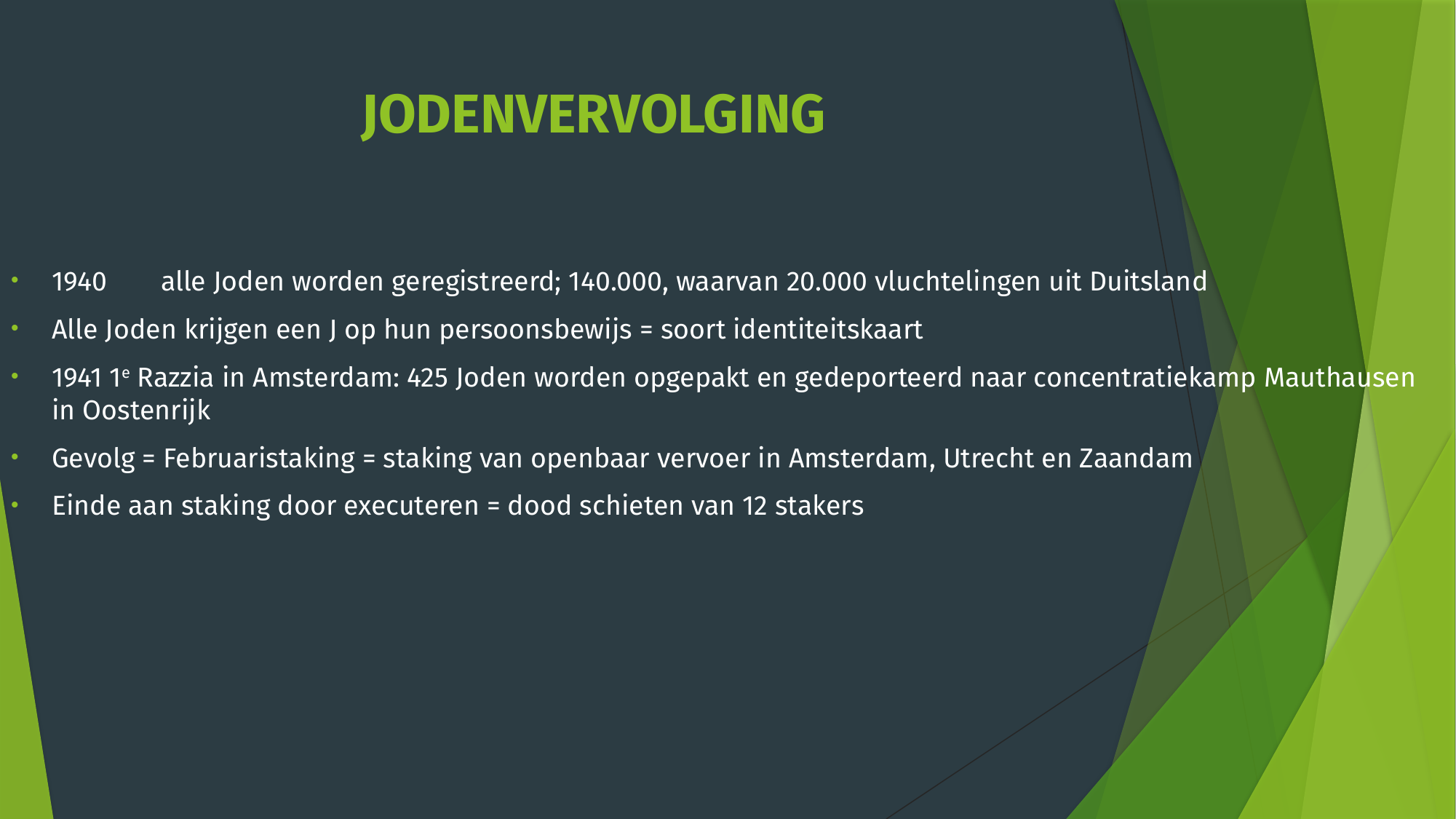

# JODENVERVOLGING
1940	alle Joden worden geregistreerd; 140.000, waarvan 20.000 vluchtelingen uit Duitsland
Alle Joden krijgen een J op hun persoonsbewijs = soort identiteitskaart
1941 1e Razzia in Amsterdam: 425 Joden worden opgepakt en gedeporteerd naar concentratiekamp Mauthausen in Oostenrijk
Gevolg = Februaristaking = staking van openbaar vervoer in Amsterdam, Utrecht en Zaandam
Einde aan staking door executeren = dood schieten van 12 stakers